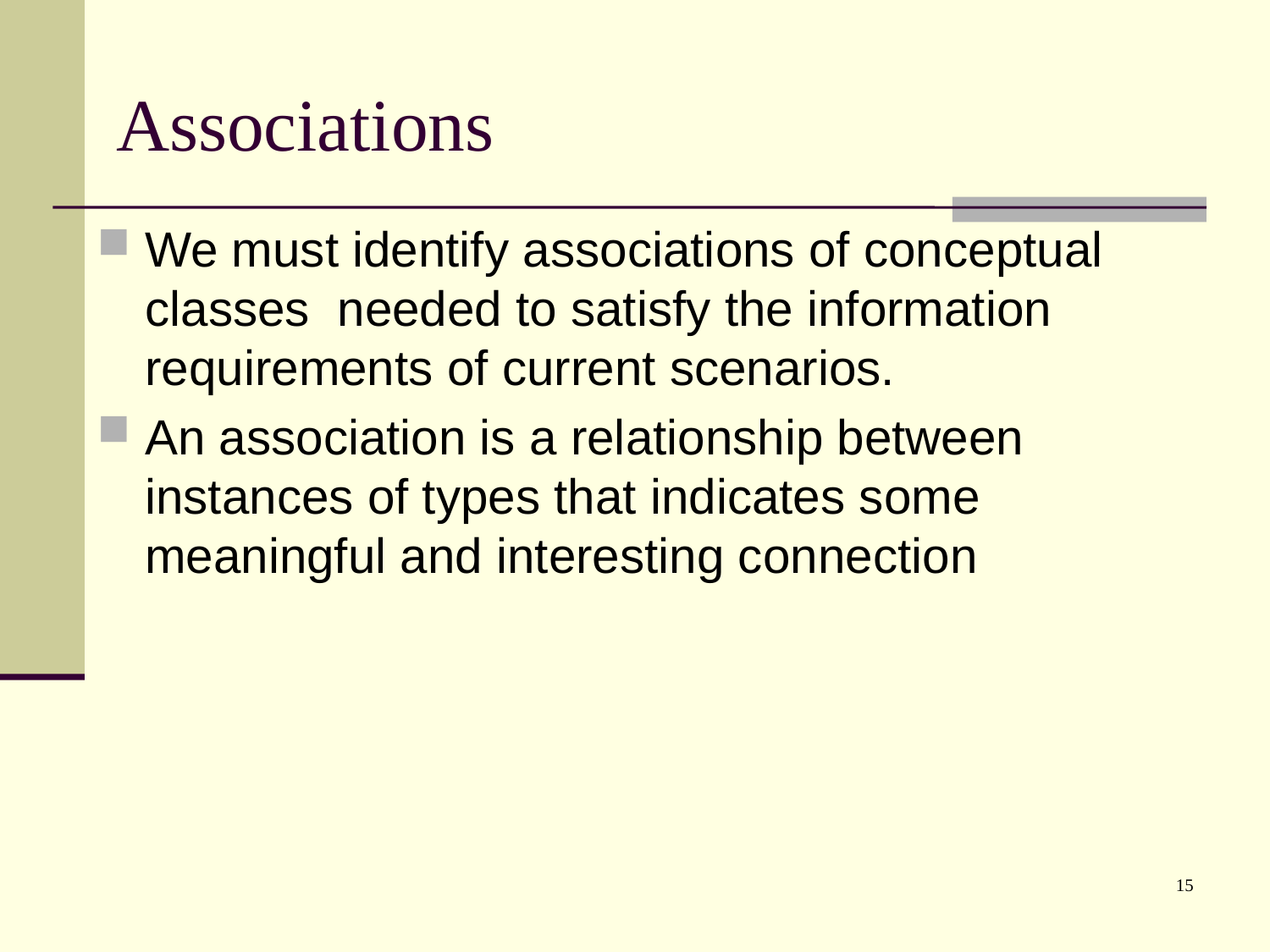

# Associations
We must identify associations of conceptual classes  needed to satisfy the information requirements of current scenarios.
An association is a relationship between instances of types that indicates some meaningful and interesting connection
15